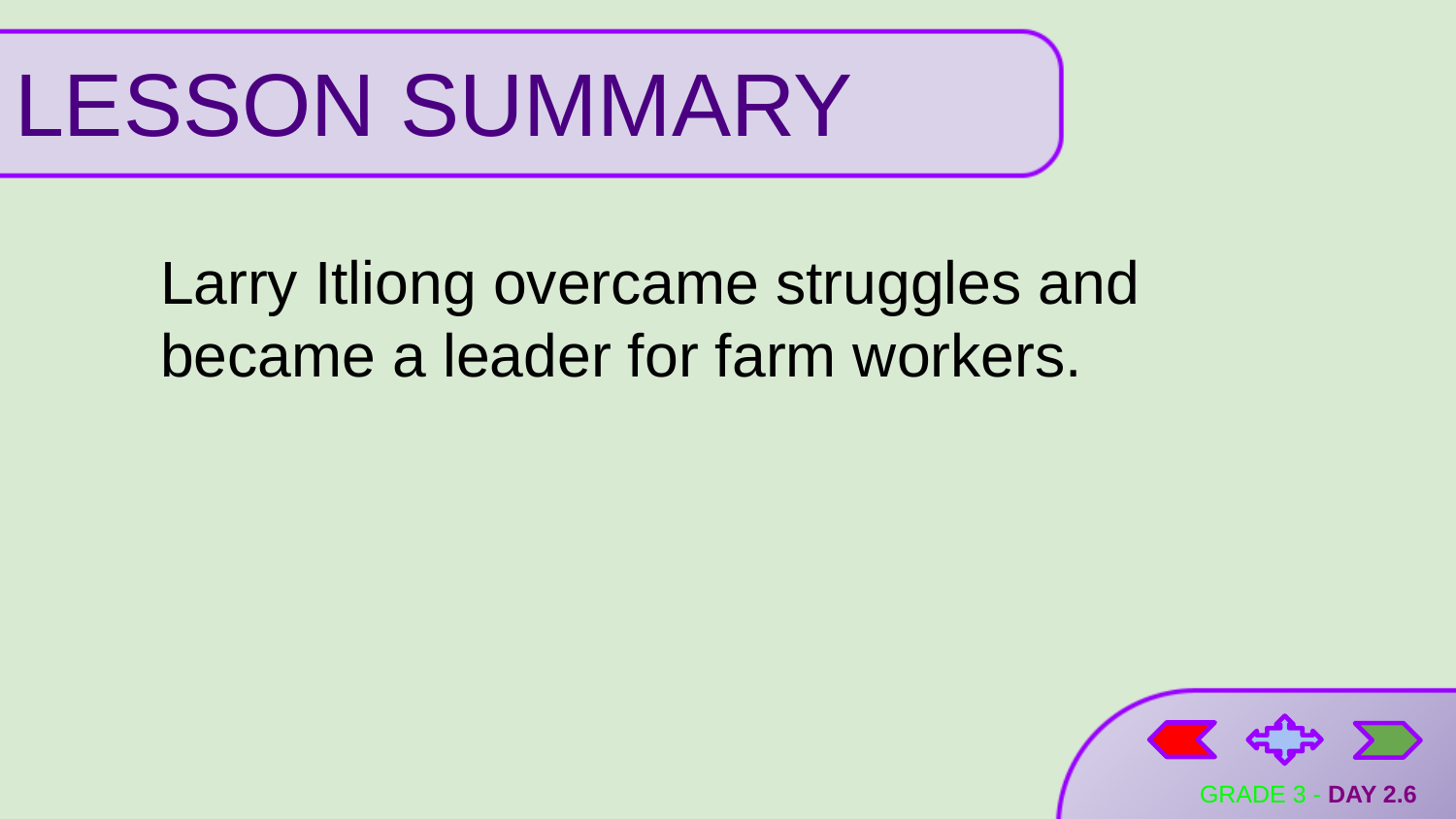

# LESSON SUMMARY

Larry Itliong overcame struggles and became a leader for farm workers.

GRADE 3 - DAY 2.6